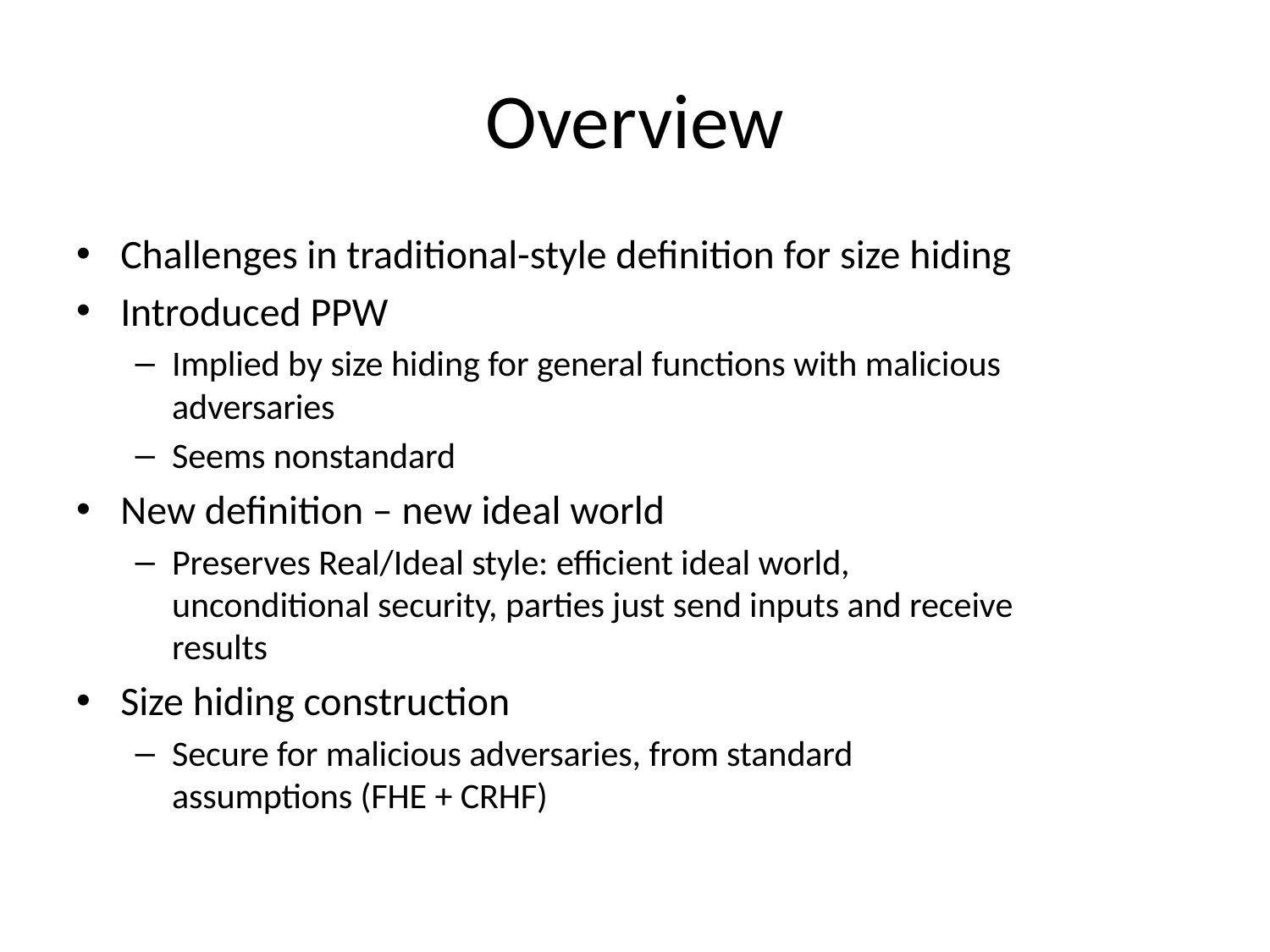

# Overview
Challenges in traditional-style definition for size hiding
Introduced PPW
Implied by size hiding for general functions with malicious adversaries
Seems nonstandard
New definition – new ideal world
Preserves Real/Ideal style: efficient ideal world, unconditional security, parties just send inputs and receive results
Size hiding construction
Secure for malicious adversaries, from standard assumptions (FHE + CRHF)